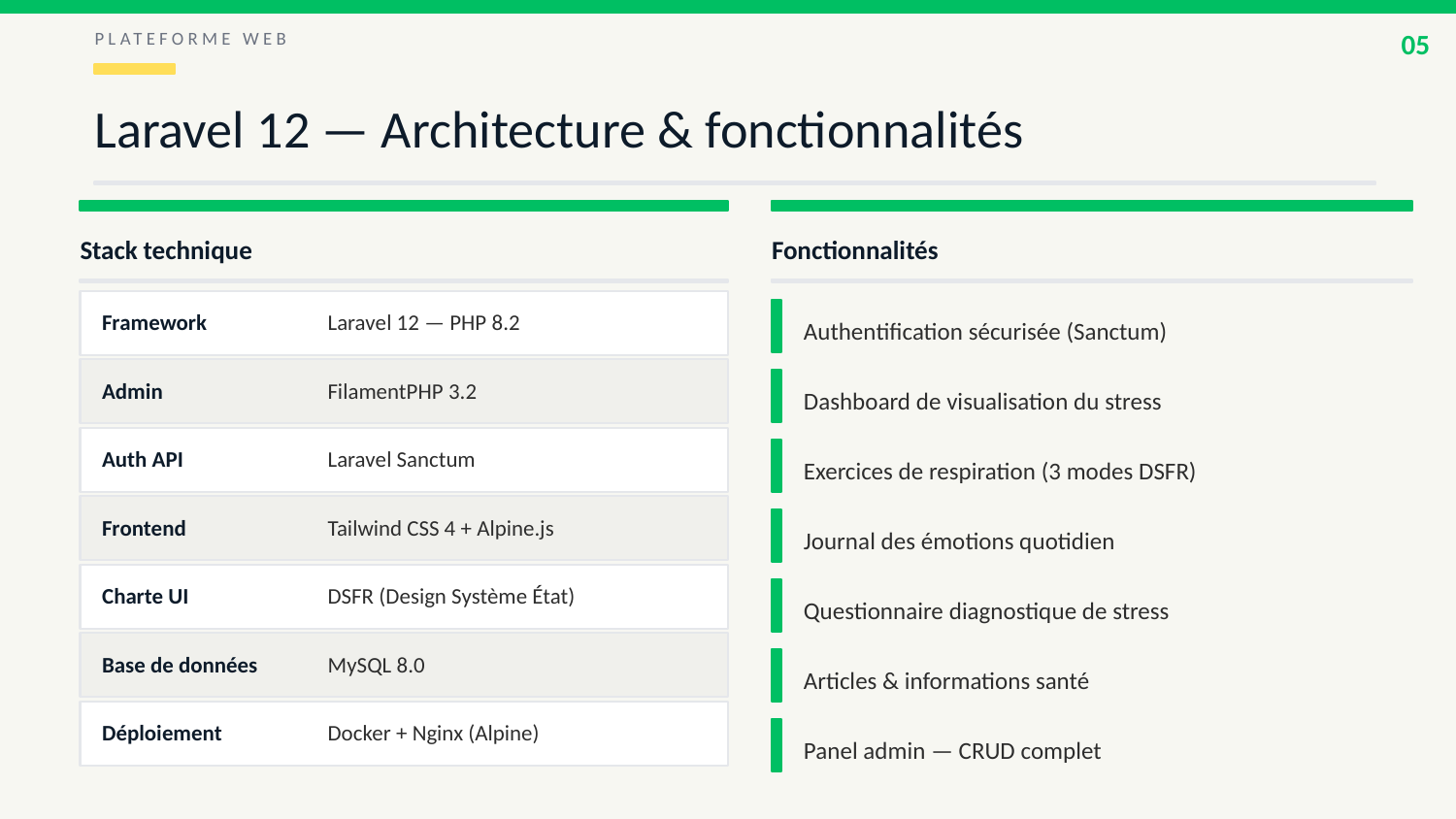

05
PLATEFORME WEB

Laravel 12 — Architecture & fonctionnalités

Stack technique
Fonctionnalités

Framework
Laravel 12 — PHP 8.2

Authentification sécurisée (Sanctum)

Admin
FilamentPHP 3.2

Dashboard de visualisation du stress

Auth API
Laravel Sanctum

Exercices de respiration (3 modes DSFR)

Frontend
Tailwind CSS 4 + Alpine.js

Journal des émotions quotidien

Charte UI
DSFR (Design Système État)

Questionnaire diagnostique de stress

Base de données
MySQL 8.0

Articles & informations santé

Déploiement
Docker + Nginx (Alpine)

Panel admin — CRUD complet